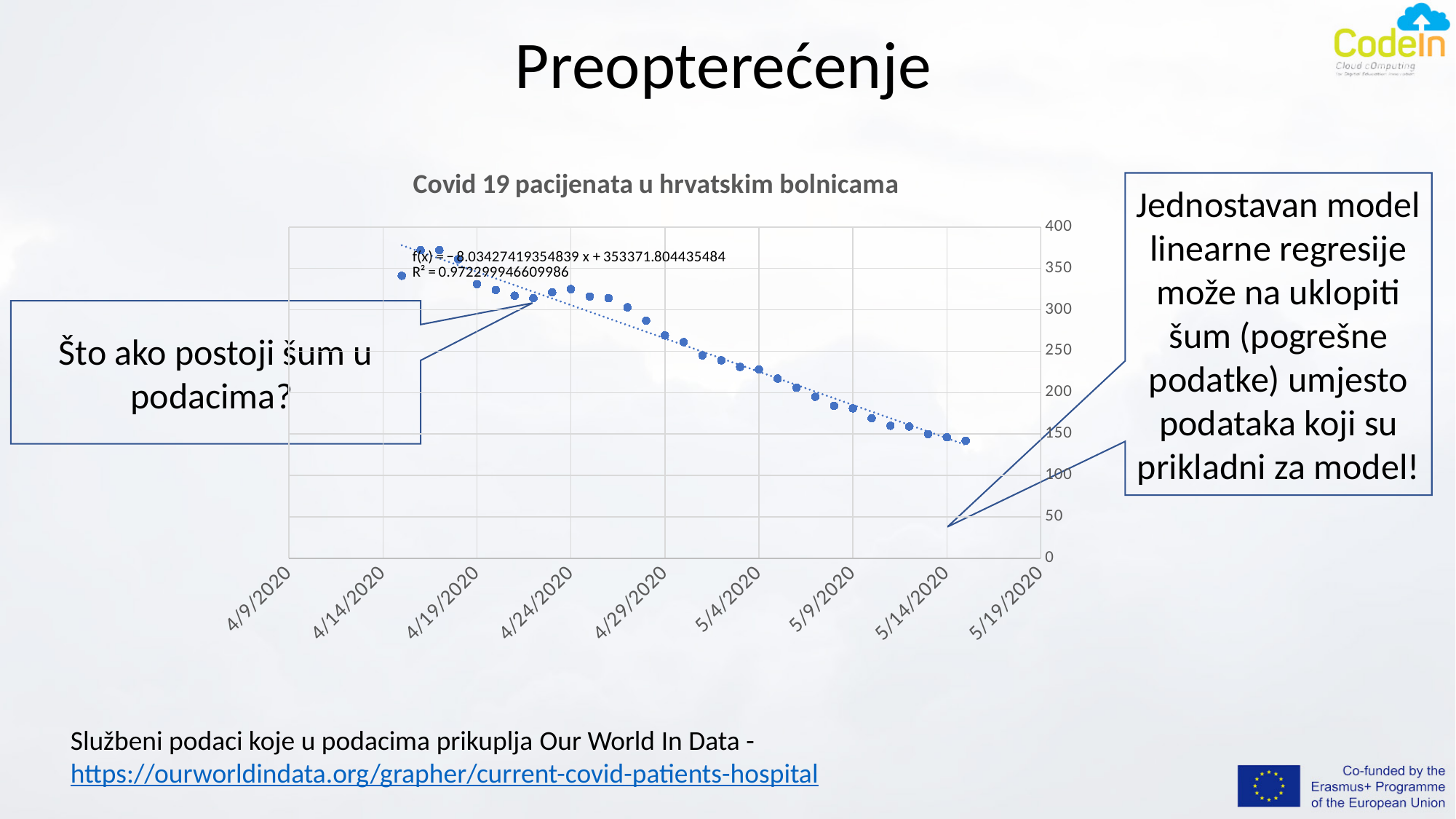

# Preopterećenje

### Chart: Covid 19 pacijenata u hrvatskim bolnicama

| Category | Patients in hospitals |
|---|---|
Jednostavan model linearne regresije može na uklopiti šum (pogrešne podatke) umjesto podataka koji su prikladni za model!

Što ako postoji šum u podacima?
Službeni podaci koje u podacima prikuplja Our World In Data - https://ourworldindata.org/grapher/current-covid-patients-hospital